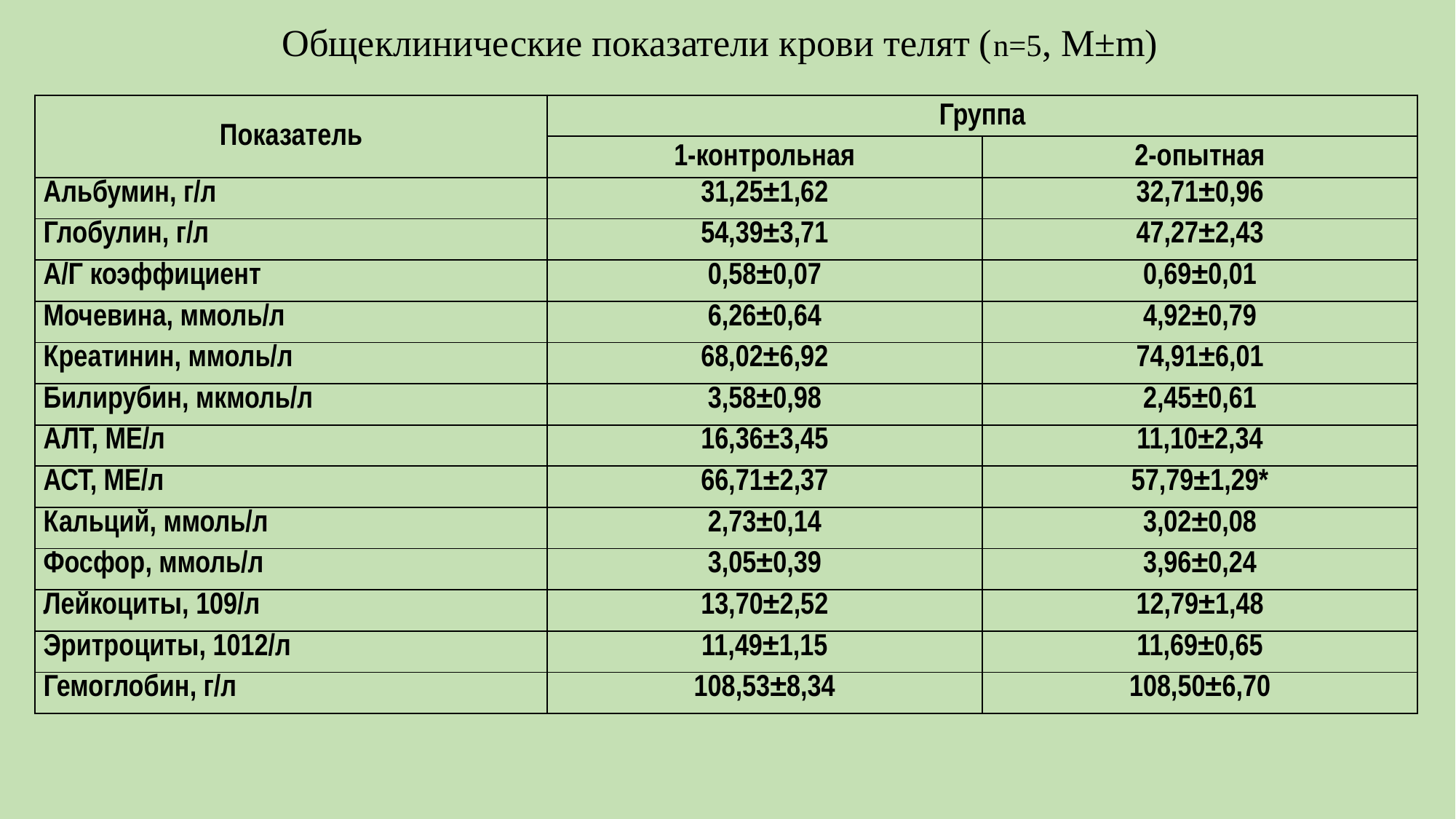

# Общеклинические показатели крови телят (n=5, M±m)
| Показатель | Группа |  |
| --- | --- | --- |
|  | 1-контрольная | 2-опытная |
| Альбумин, г/л | 31,25±1,62 | 32,71±0,96 |
| Глобулин, г/л | 54,39±3,71 | 47,27±2,43 |
| А/Г коэффициент | 0,58±0,07 | 0,69±0,01 |
| Мочевина, ммоль/л | 6,26±0,64 | 4,92±0,79 |
| Креатинин, ммоль/л | 68,02±6,92 | 74,91±6,01 |
| Билирубин, мкмоль/л | 3,58±0,98 | 2,45±0,61 |
| АЛТ, МЕ/л | 16,36±3,45 | 11,10±2,34 |
| АСТ, МЕ/л | 66,71±2,37 | 57,79±1,29\* |
| Кальций, ммоль/л | 2,73±0,14 | 3,02±0,08 |
| Фосфор, ммоль/л | 3,05±0,39 | 3,96±0,24 |
| Лейкоциты, 109/л | 13,70±2,52 | 12,79±1,48 |
| Эритроциты, 1012/л | 11,49±1,15 | 11,69±0,65 |
| Гемоглобин, г/л | 108,53±8,34 | 108,50±6,70 |